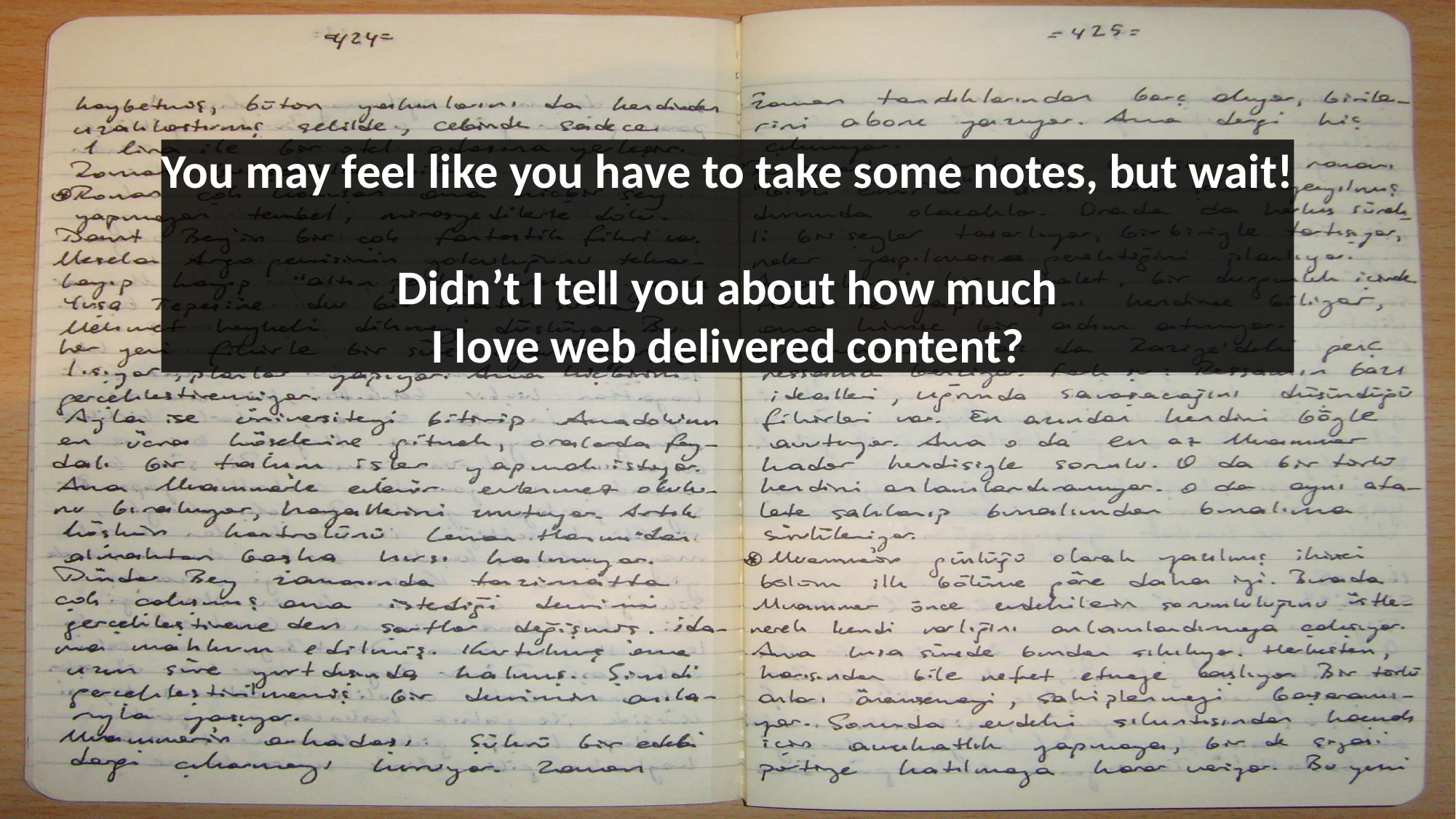

You may feel like you have to take some notes, but wait!

Didn’t I tell you about how much
I love web delivered content?